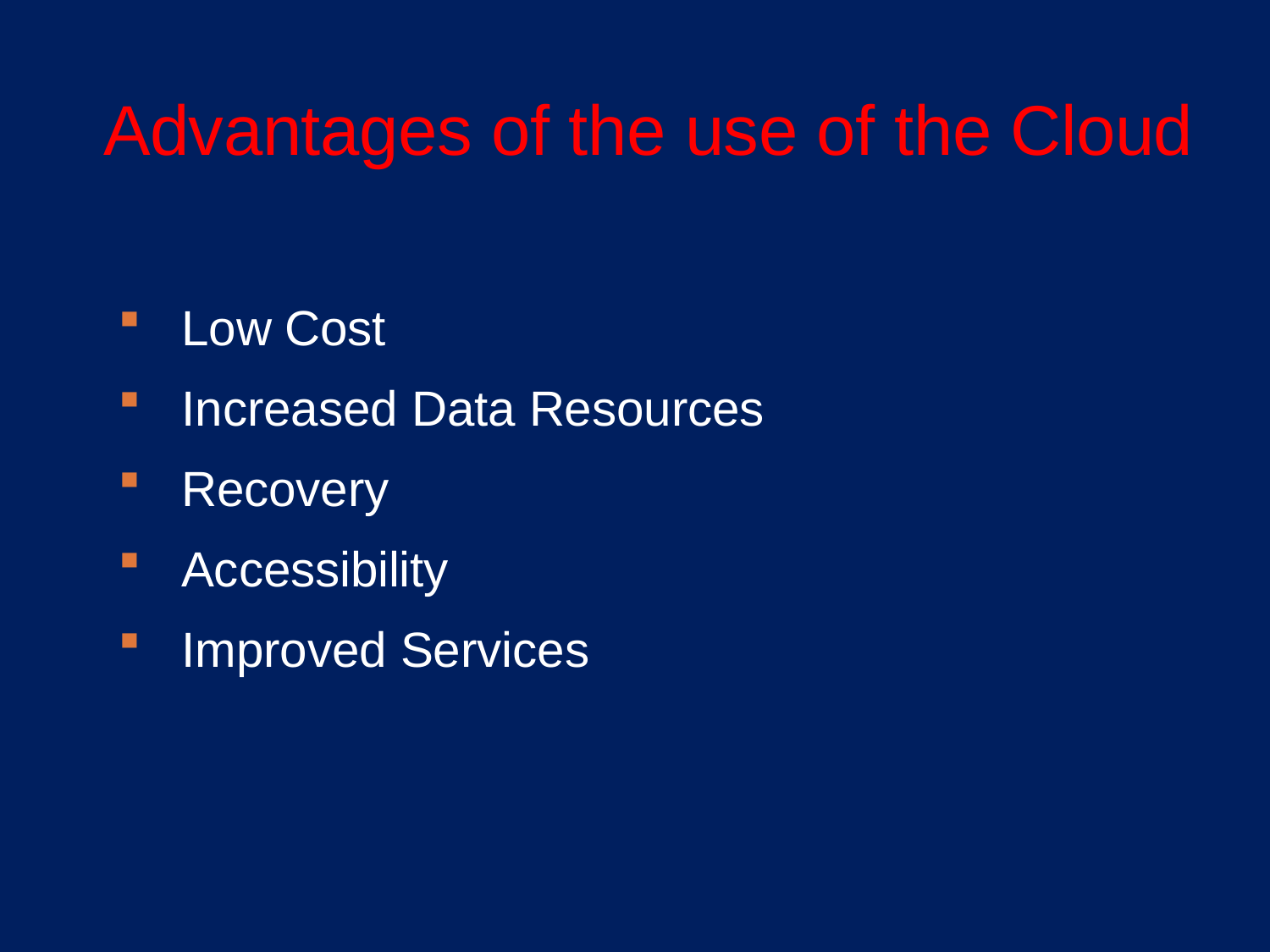

# Advantages of the use of the Cloud
Low Cost
Increased Data Resources
Recovery
Accessibility
Improved Services